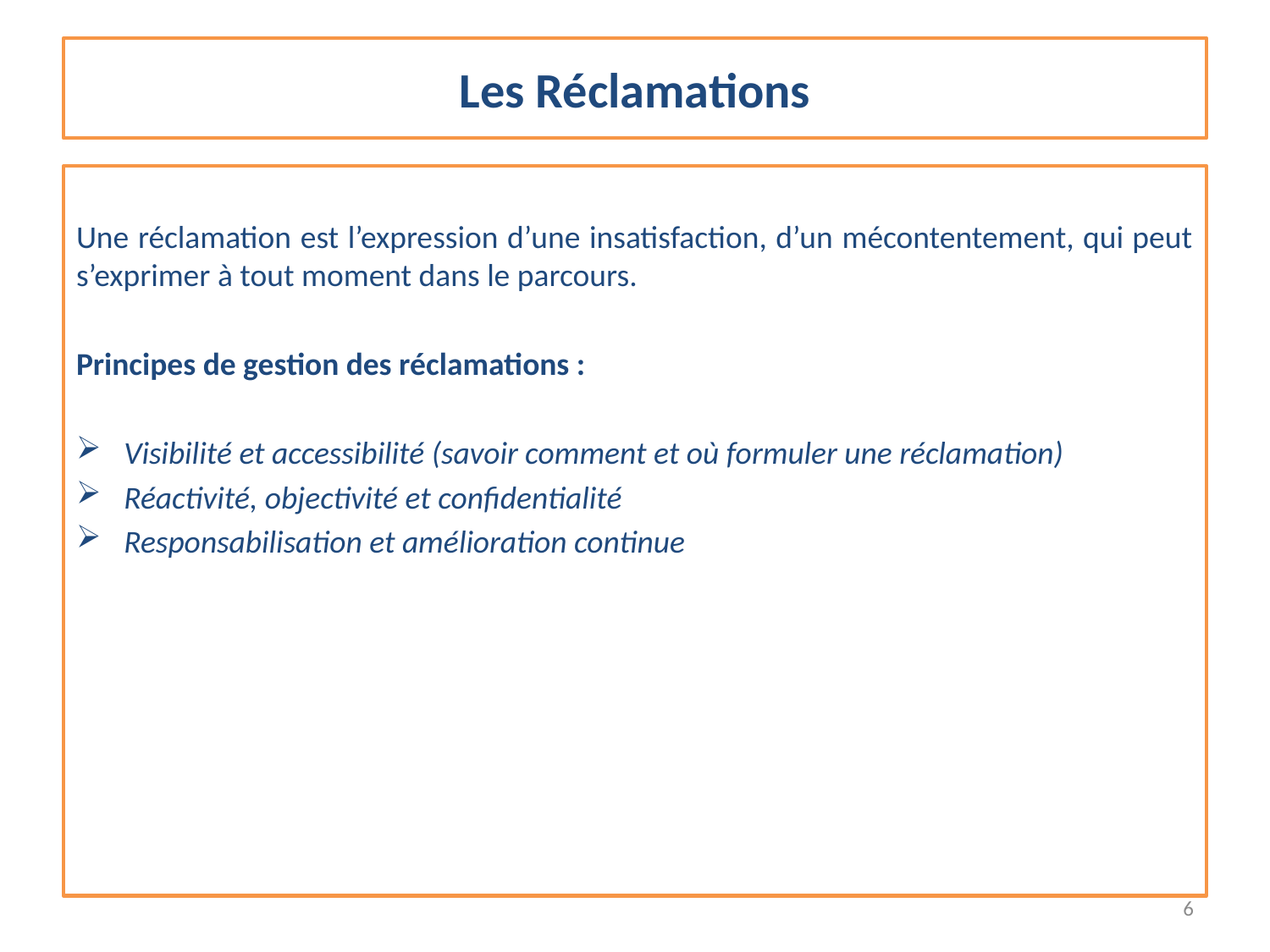

# Les Réclamations

Une réclamation est l’expression d’une insatisfaction, d’un mécontentement, qui peut s’exprimer à tout moment dans le parcours.

Principes de gestion des réclamations :

Visibilité et accessibilité (savoir comment et où formuler une réclamation)
Réactivité, objectivité et confidentialité
Responsabilisation et amélioration continue

6